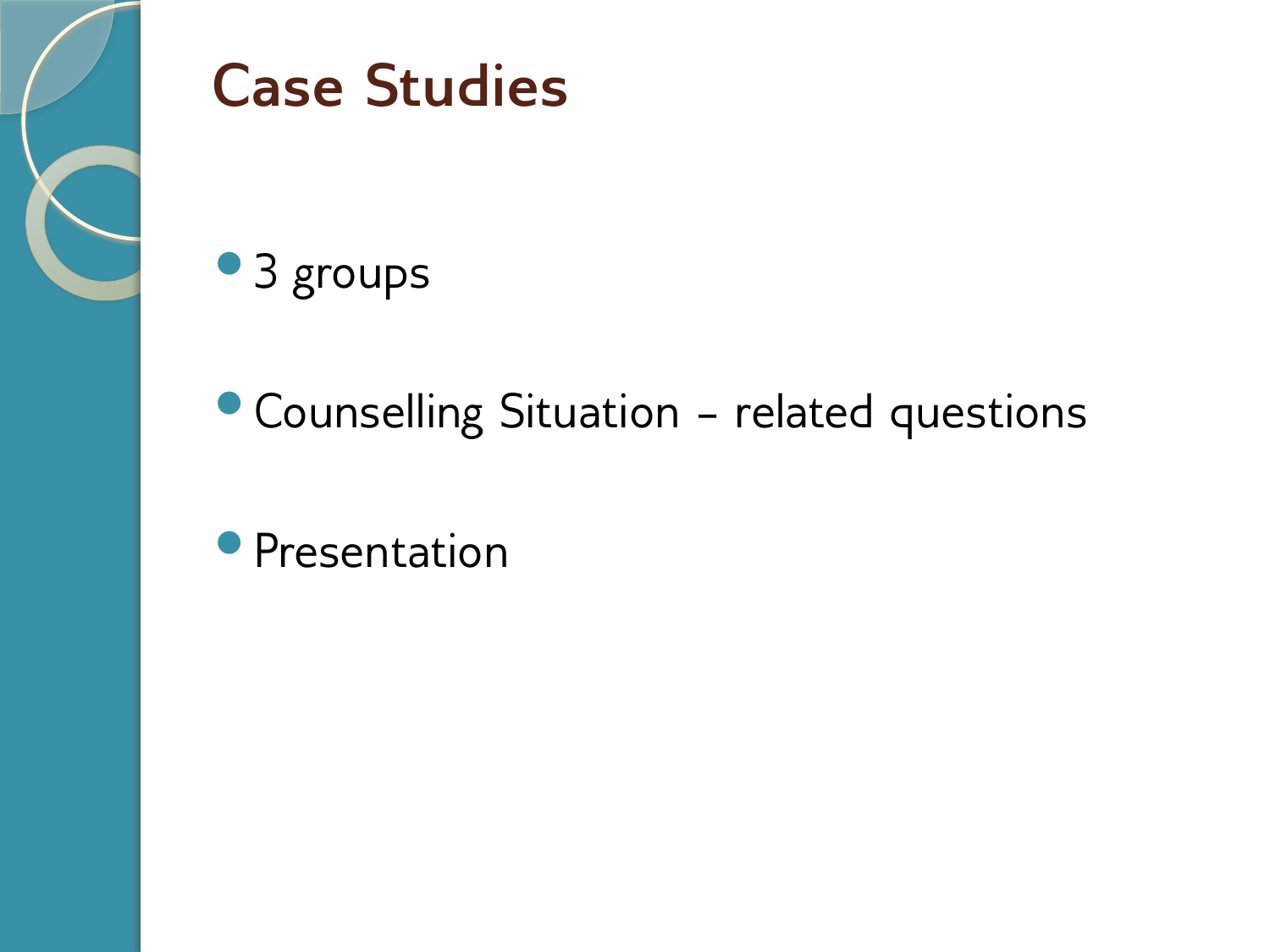

# Case Studies
3 groups

Counselling Situation – related questions

Presentation